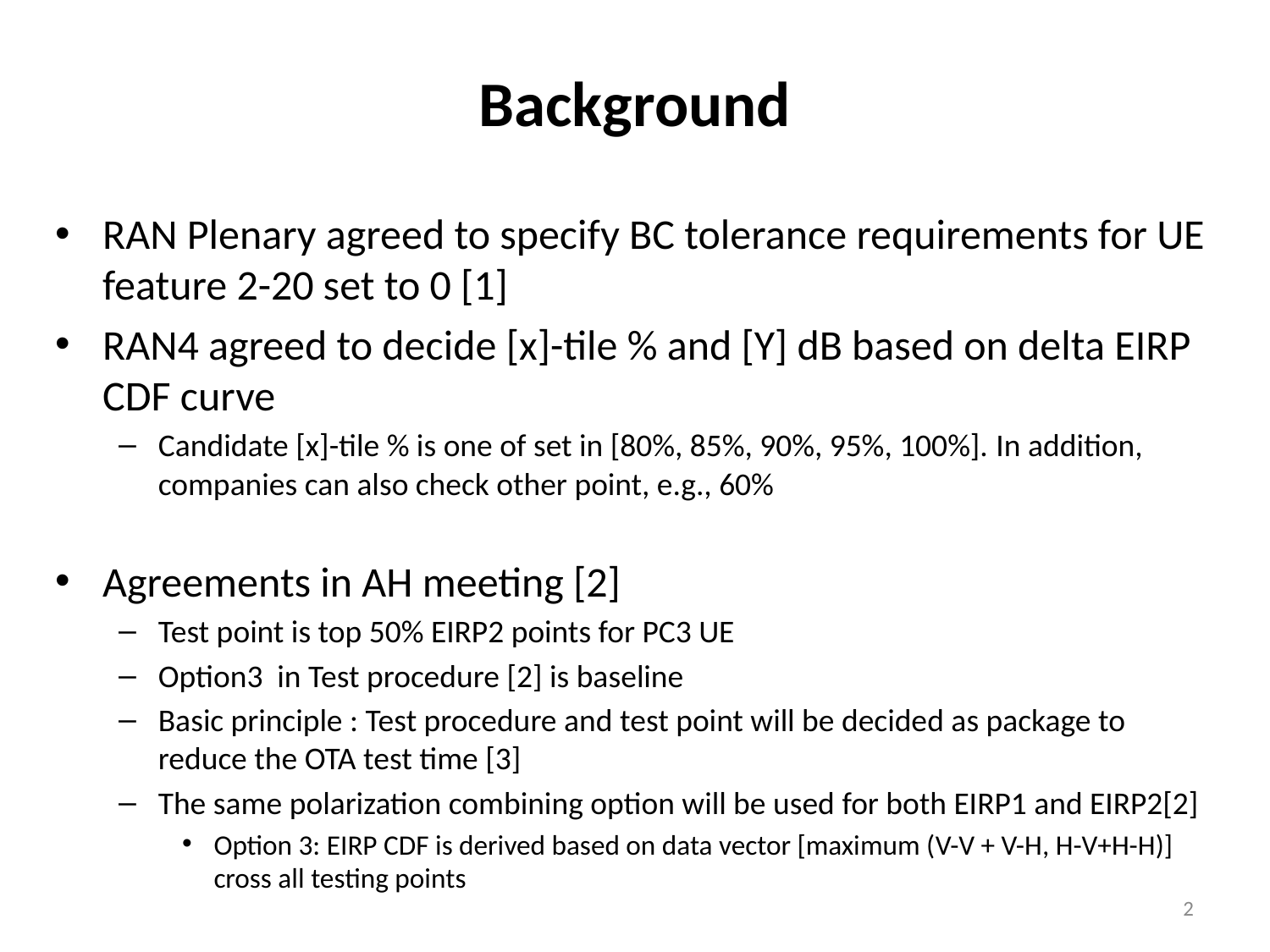

# Background
RAN Plenary agreed to specify BC tolerance requirements for UE feature 2-20 set to 0 [1]
RAN4 agreed to decide [x]-tile % and [Y] dB based on delta EIRP CDF curve
Candidate [x]-tile % is one of set in [80%, 85%, 90%, 95%, 100%]. In addition, companies can also check other point, e.g., 60%

Agreements in AH meeting [2]
Test point is top 50% EIRP2 points for PC3 UE
Option3  in Test procedure [2] is baseline
Basic principle : Test procedure and test point will be decided as package to reduce the OTA test time [3]
The same polarization combining option will be used for both EIRP1 and EIRP2[2]
Option 3: EIRP CDF is derived based on data vector [maximum (V-V + V-H, H-V+H-H)] cross all testing points

2